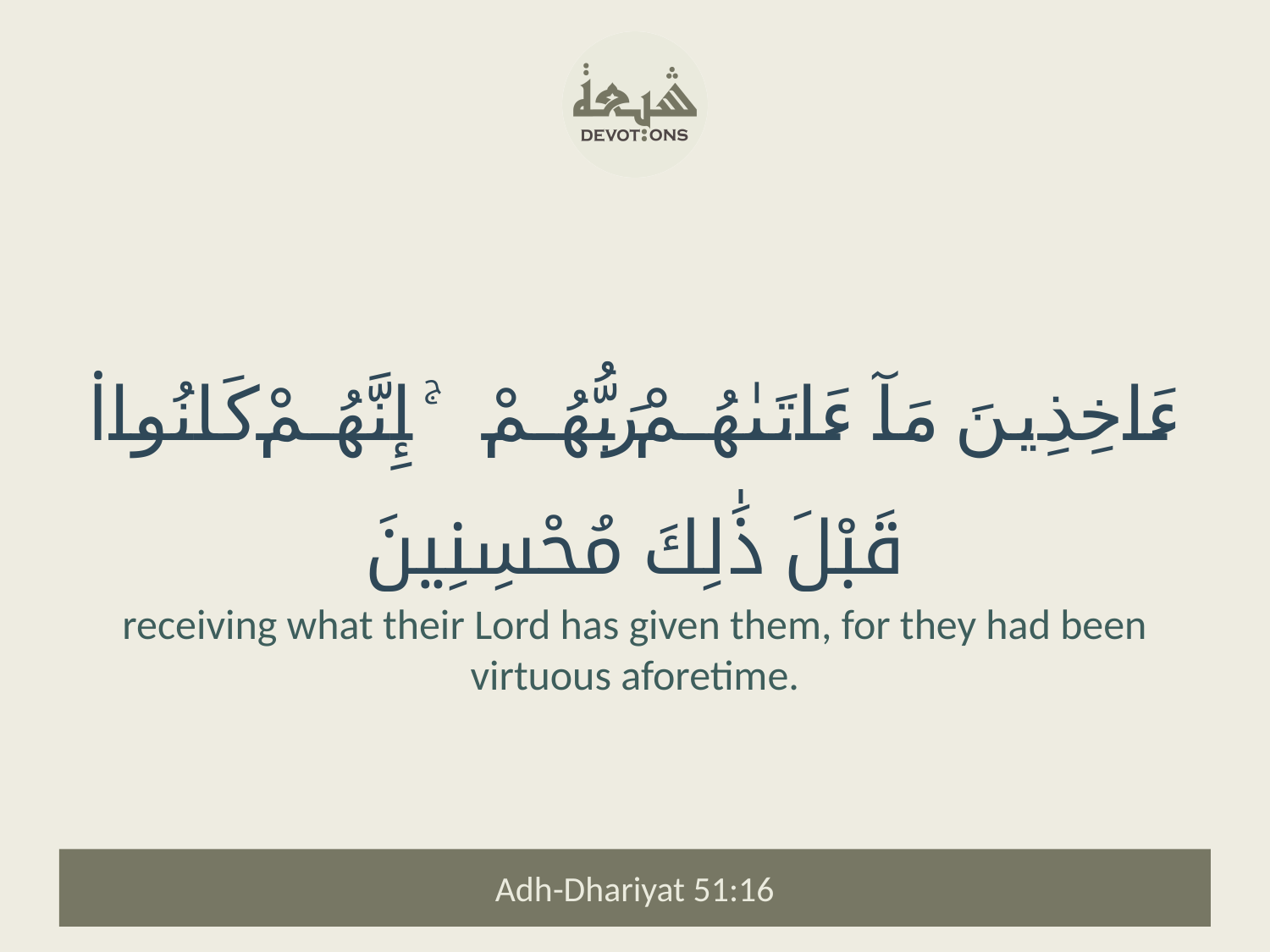

ءَاخِذِينَ مَآ ءَاتَىٰهُمْ رَبُّهُمْ ۚ إِنَّهُمْ كَانُوا۟ قَبْلَ ذَٰلِكَ مُحْسِنِينَ
receiving what their Lord has given them, for they had been virtuous aforetime.
Adh-Dhariyat 51:16